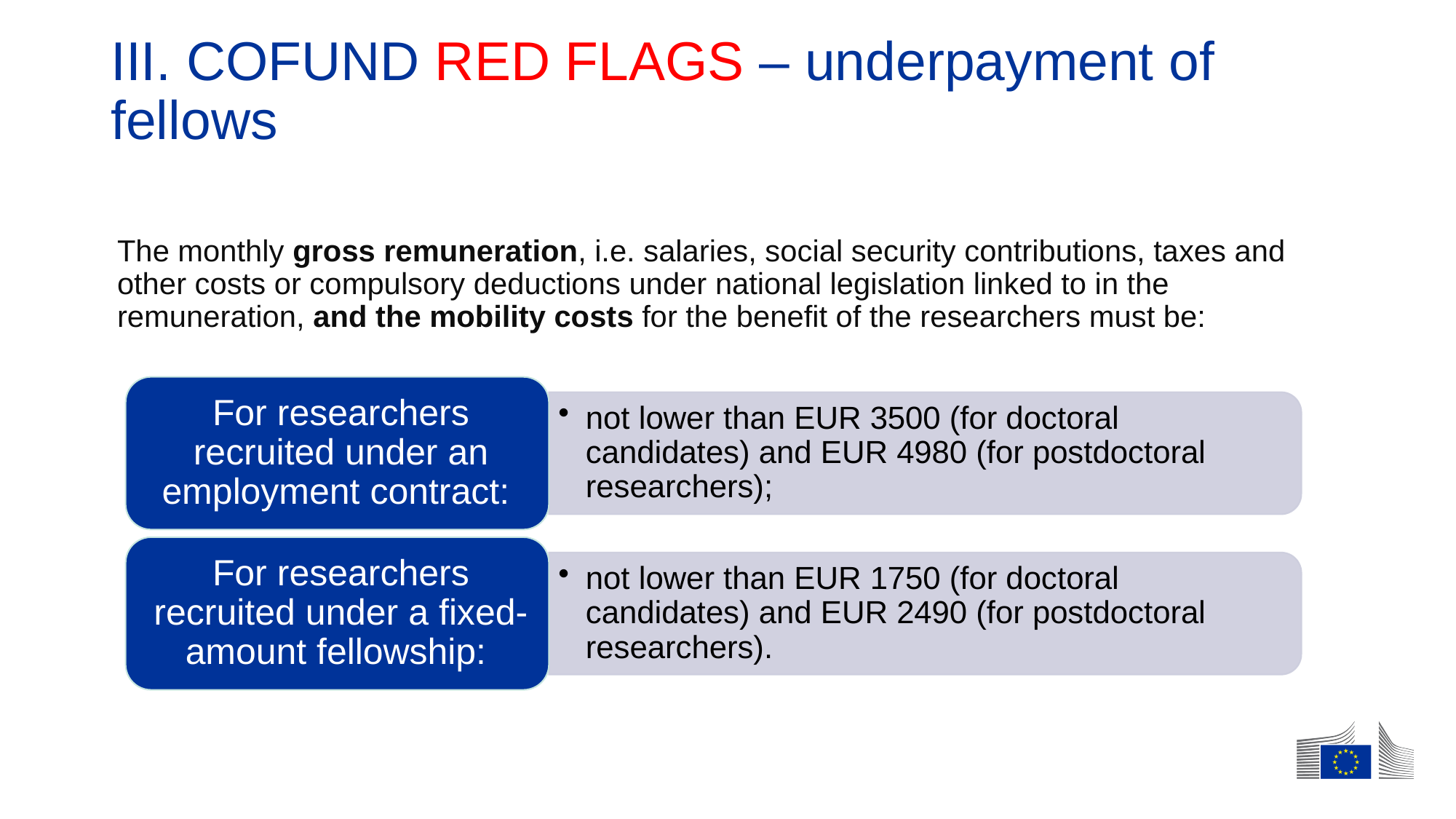

# III. COFUND RED FLAGS – underpayment of fellows
The monthly gross remuneration, i.e. salaries, social security contributions, taxes and other costs or compulsory deductions under national legislation linked to in the remuneration, and the mobility costs for the benefit of the researchers must be:
not lower than EUR 3500 (for doctoral candidates) and EUR 4980 (for postdoctoral researchers);
For researchers recruited under an employment contract:
not lower than EUR 1750 (for doctoral candidates) and EUR 2490 (for postdoctoral researchers).
For researchers recruited under a fixed-amount fellowship: